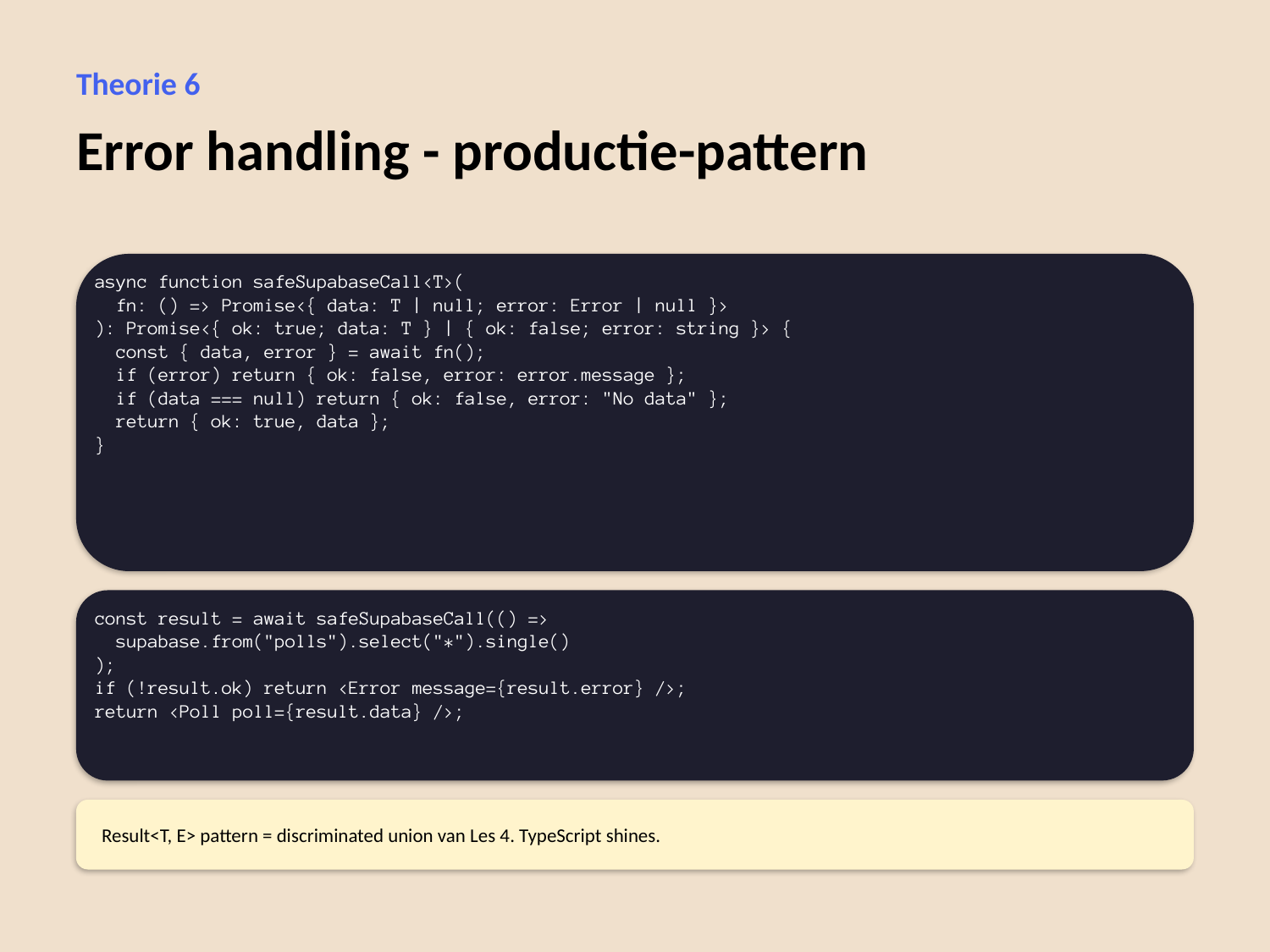

Theorie 6
Error handling - productie-pattern

async function safeSupabaseCall<T>(
  fn: () => Promise<{ data: T | null; error: Error | null }>
): Promise<{ ok: true; data: T } | { ok: false; error: string }> {
  const { data, error } = await fn();
  if (error) return { ok: false, error: error.message };
  if (data === null) return { ok: false, error: "No data" };
  return { ok: true, data };
}

const result = await safeSupabaseCall(() =>
  supabase.from("polls").select("*").single()
);
if (!result.ok) return <Error message={result.error} />;
return <Poll poll={result.data} />;

Result<T, E> pattern = discriminated union van Les 4. TypeScript shines.